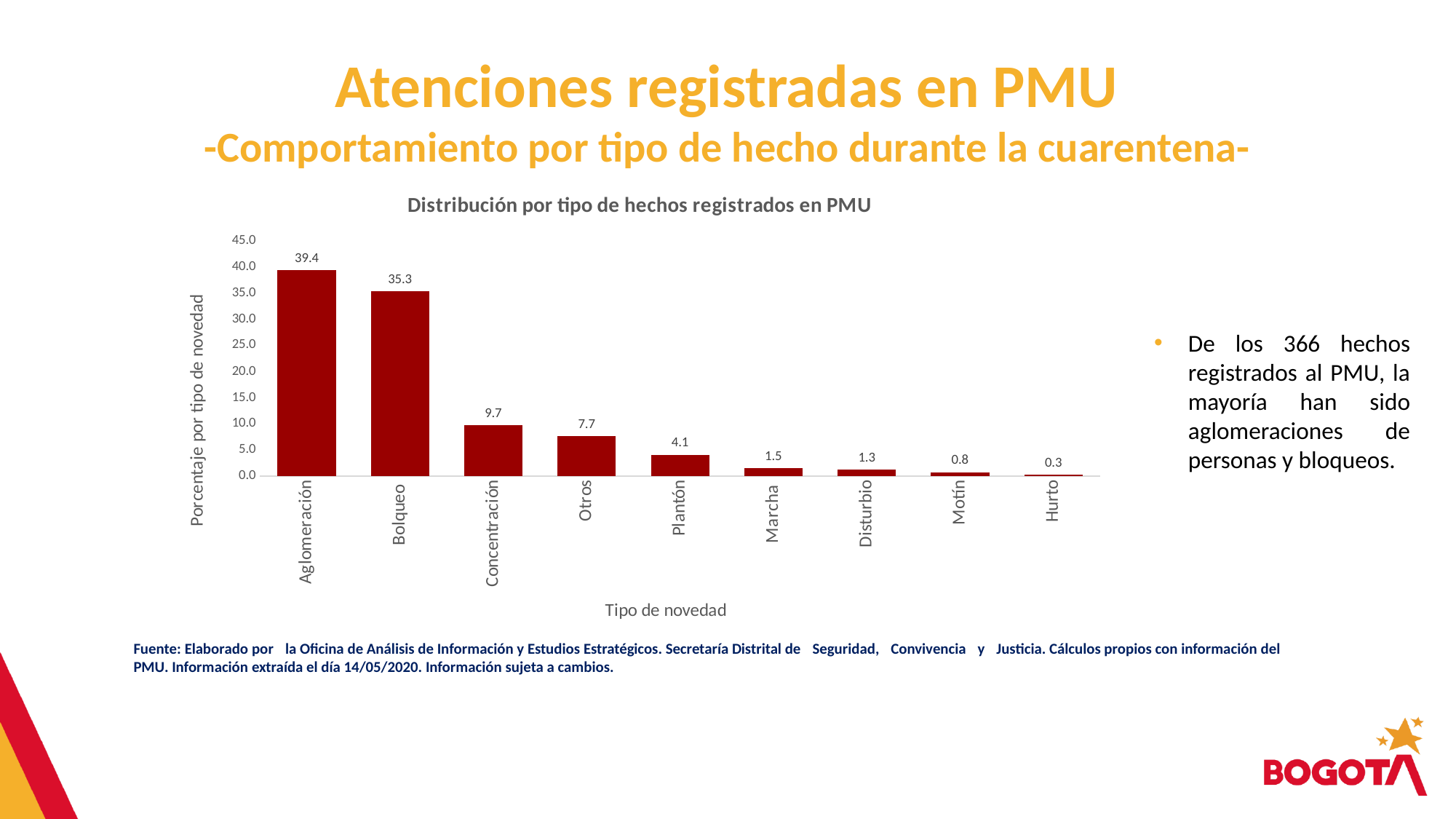

Atenciones registradas en PMU
-Comportamiento por tipo de hecho durante la cuarentena-

### Chart: Distribución por tipo de hechos registrados en PMU

| Category |  |
|---|---|
| Aglomeración | 39.38618925831202 |
| Bolqueo  | 35.294117647058826 |
| Concentración | 9.718670076726342 |
| Otros | 7.672634271099745 |
| Plantón | 4.092071611253197 |
| Marcha  | 1.5345268542199488 |
| Disturbio | 1.278772378516624 |
| Motín | 0.7672634271099744 |
| Hurto | 0.2557544757033248 |
De los 366 hechos registrados al PMU, la mayoría han sido aglomeraciones de personas y bloqueos.
Fuente: Elaborado por la Oficina de Análisis de Información y Estudios Estratégicos. Secretaría Distrital de Seguridad, Convivencia y Justicia. Cálculos propios con información del PMU. Información extraída el día 14/05/2020. Información sujeta a cambios.